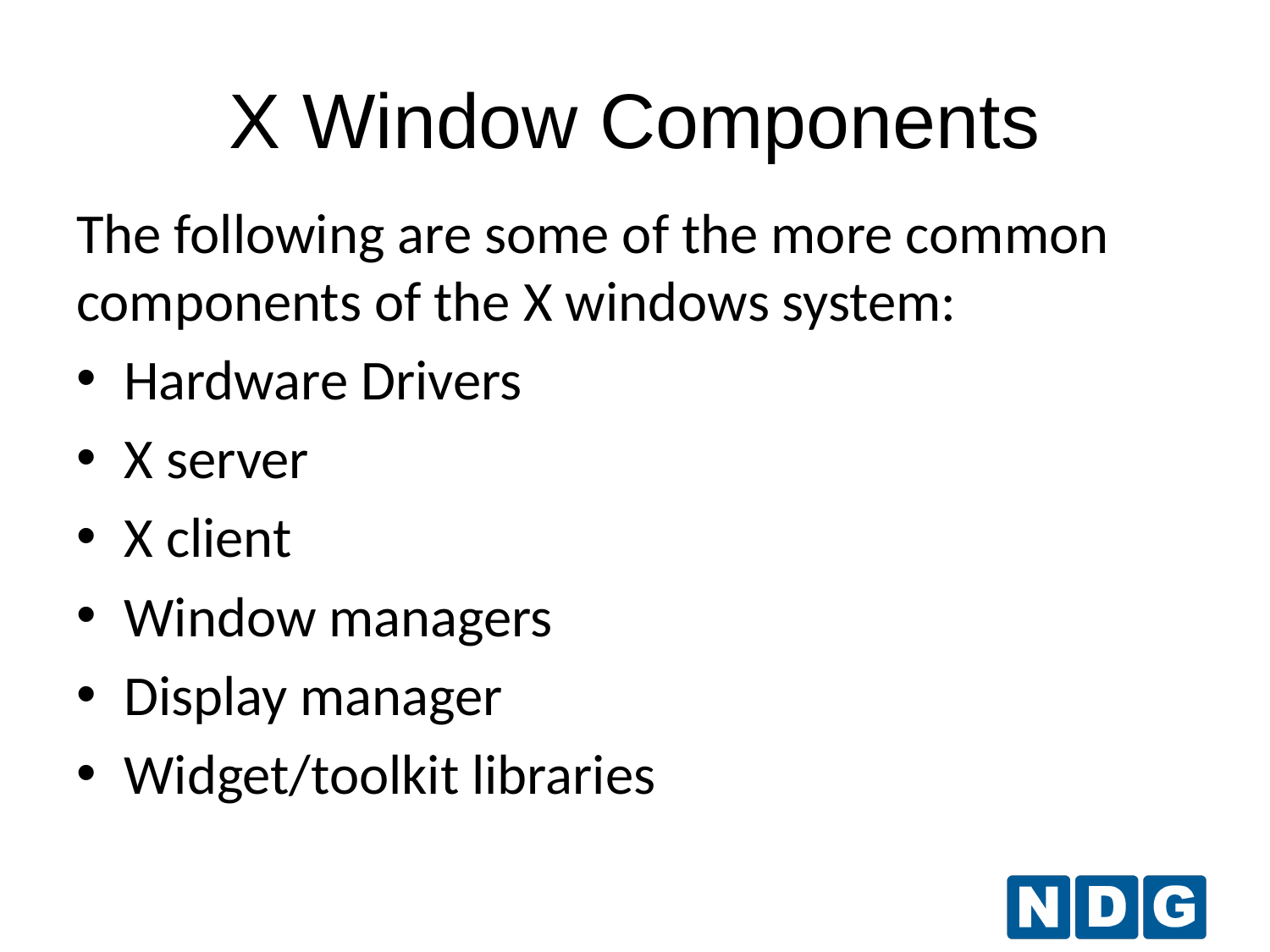

X Window Components
The following are some of the more common components of the X windows system:
Hardware Drivers
X server
X client
Window managers
Display manager
Widget/toolkit libraries